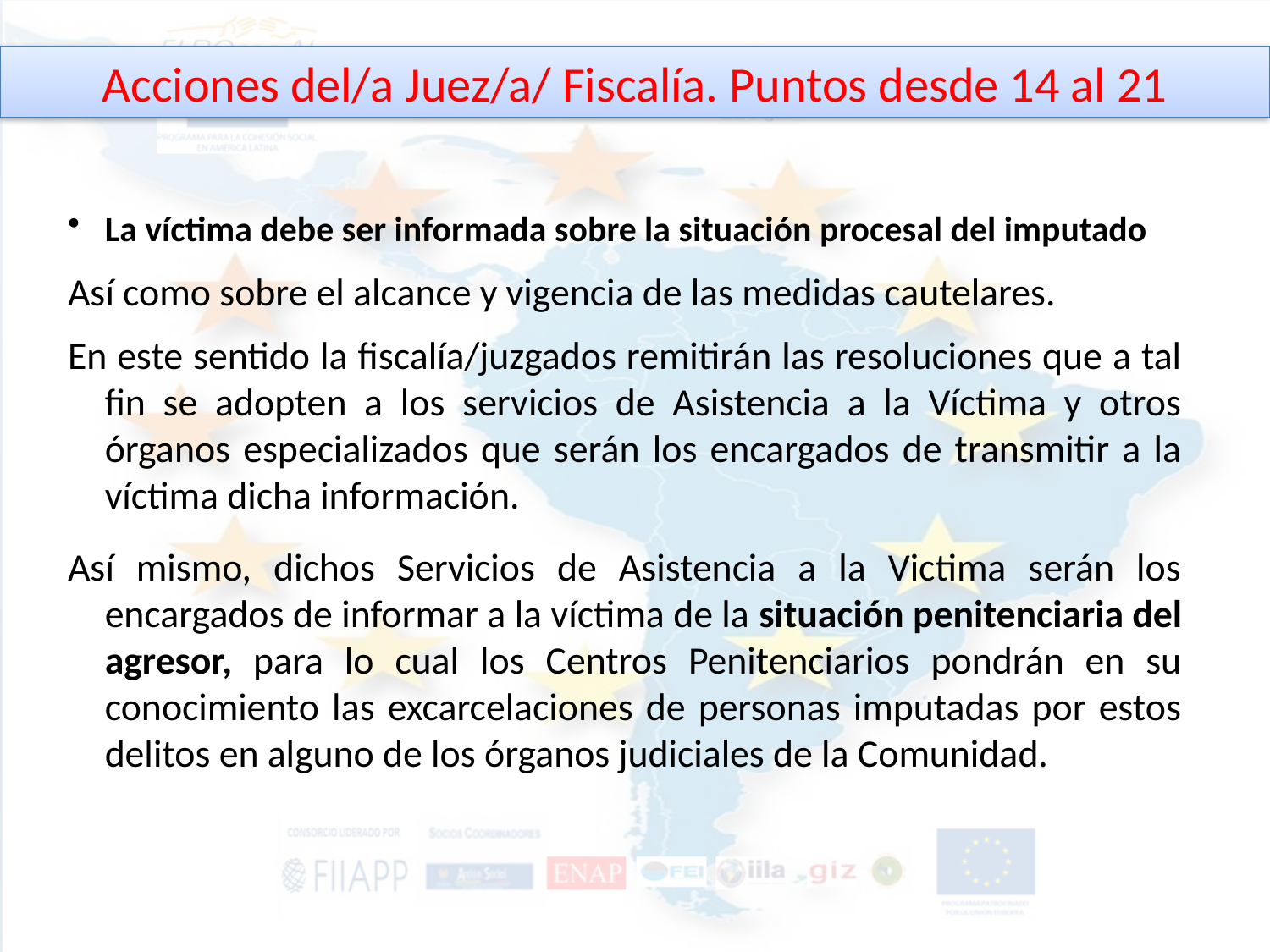

Acciones del/a Juez/a/ Fiscalía. Puntos desde 14 al 21
La víctima debe ser informada sobre la situación procesal del imputado

Así como sobre el alcance y vigencia de las medidas cautelares.

En este sentido la fiscalía/juzgados remitirán las resoluciones que a tal fin se adopten a los servicios de Asistencia a la Víctima y otros órganos especializados que serán los encargados de transmitir a la víctima dicha información.

Así mismo, dichos Servicios de Asistencia a la Victima serán los encargados de informar a la víctima de la situación penitenciaria del agresor, para lo cual los Centros Penitenciarios pondrán en su conocimiento las excarcelaciones de personas imputadas por estos delitos en alguno de los órganos judiciales de la Comunidad.